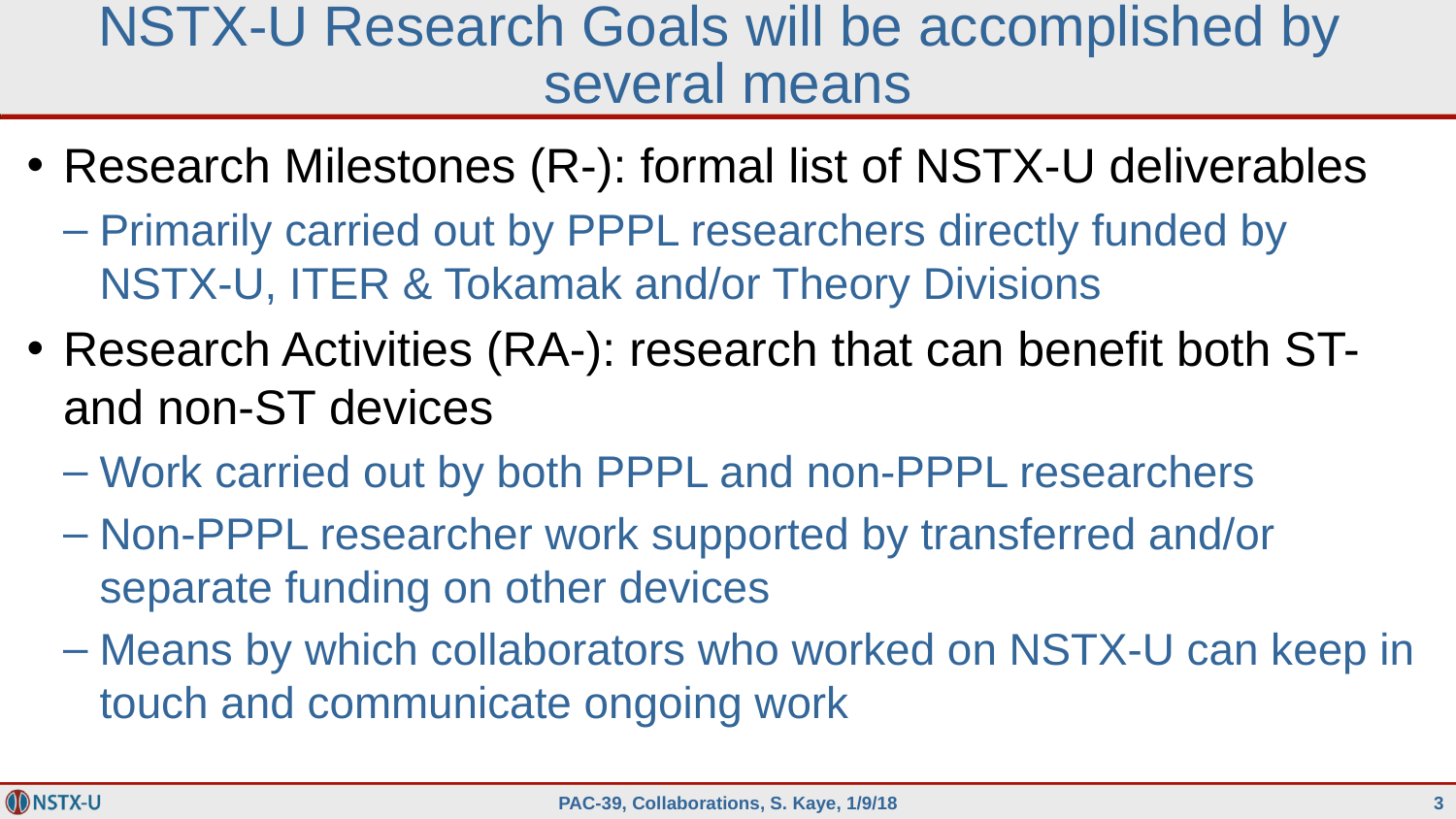

# NSTX-U Research Goals will be accomplished by several means
Research Milestones (R-): formal list of NSTX-U deliverables
Primarily carried out by PPPL researchers directly funded by NSTX-U, ITER & Tokamak and/or Theory Divisions
Research Activities (RA-): research that can benefit both ST- and non-ST devices
Work carried out by both PPPL and non-PPPL researchers
Non-PPPL researcher work supported by transferred and/or separate funding on other devices
Means by which collaborators who worked on NSTX-U can keep in touch and communicate ongoing work